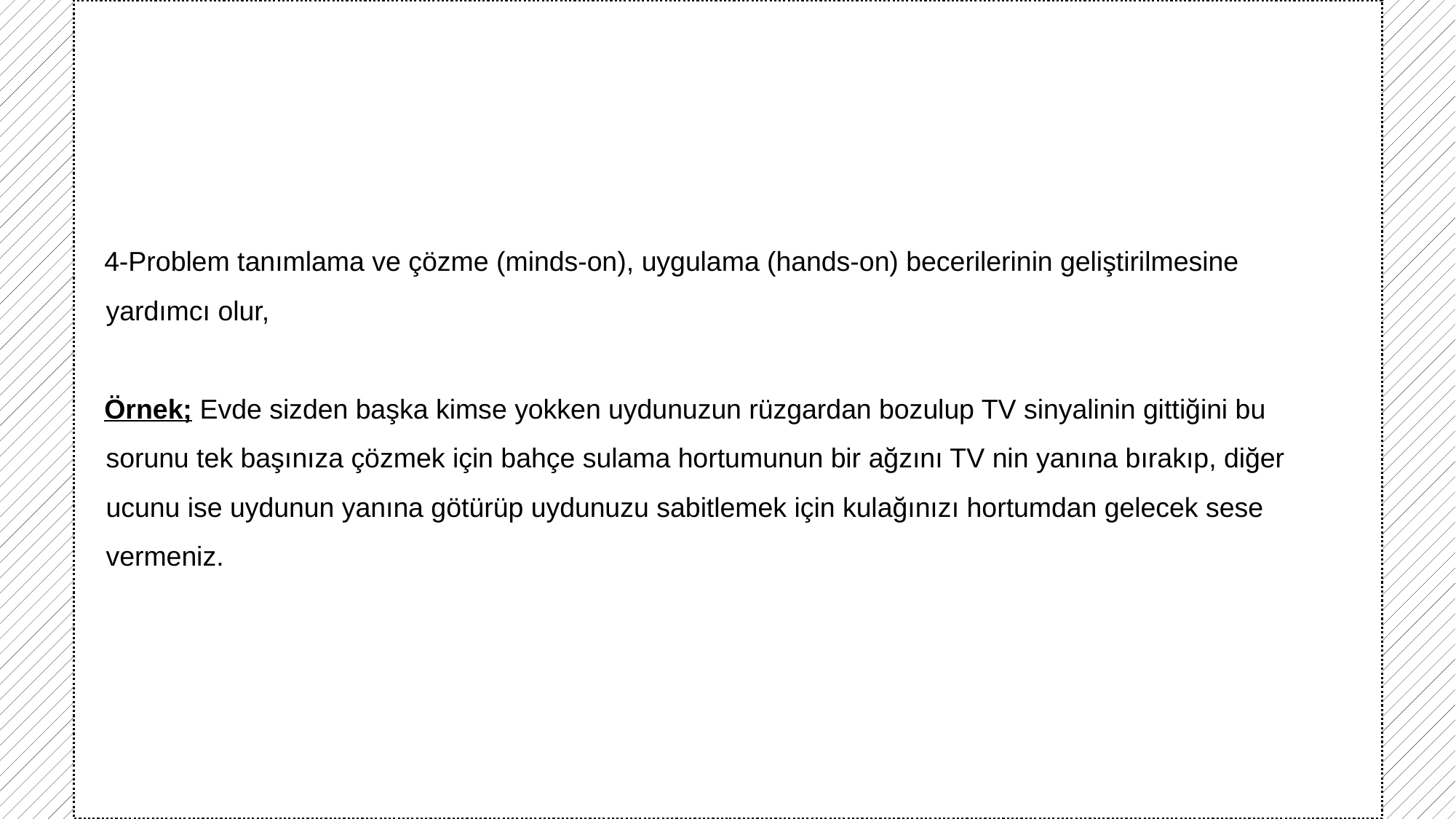

4-Problem tanımlama ve çözme (minds-on), uygulama (hands-on) becerilerinin geliştirilmesine yardımcı olur,

Örnek; Evde sizden başka kimse yokken uydunuzun rüzgardan bozulup TV sinyalinin gittiğini bu sorunu tek başınıza çözmek için bahçe sulama hortumunun bir ağzını TV nin yanına bırakıp, diğer ucunu ise uydunun yanına götürüp uydunuzu sabitlemek için kulağınızı hortumdan gelecek sese vermeniz.